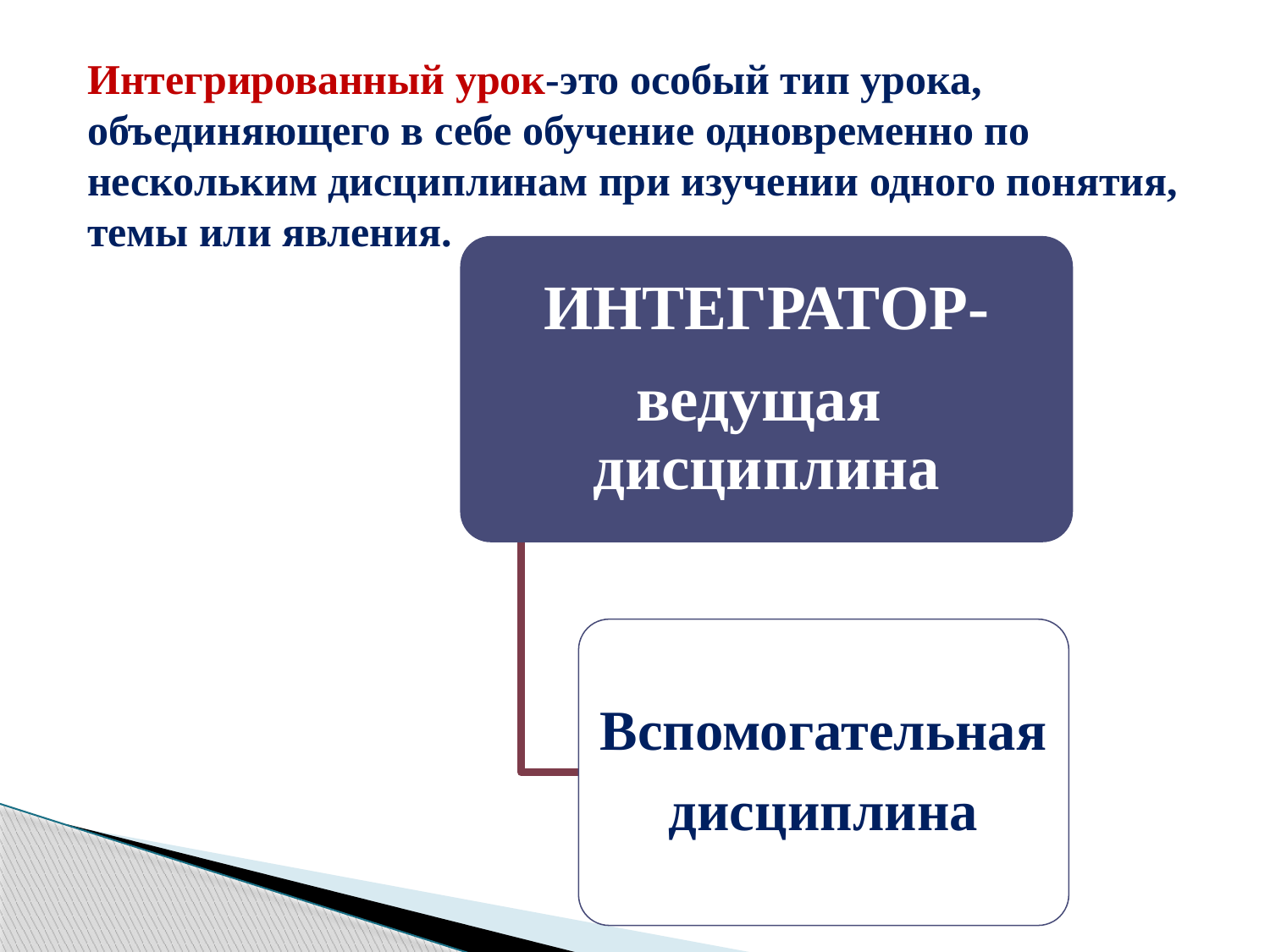

Интегрированный урок-это особый тип урока, объединяющего в себе обучение одновременно по нескольким дисциплинам при изучении одного понятия, темы или явления.
ИНТЕГРАТОР-
ведущая  дисциплина
Вспомогательная
дисциплина